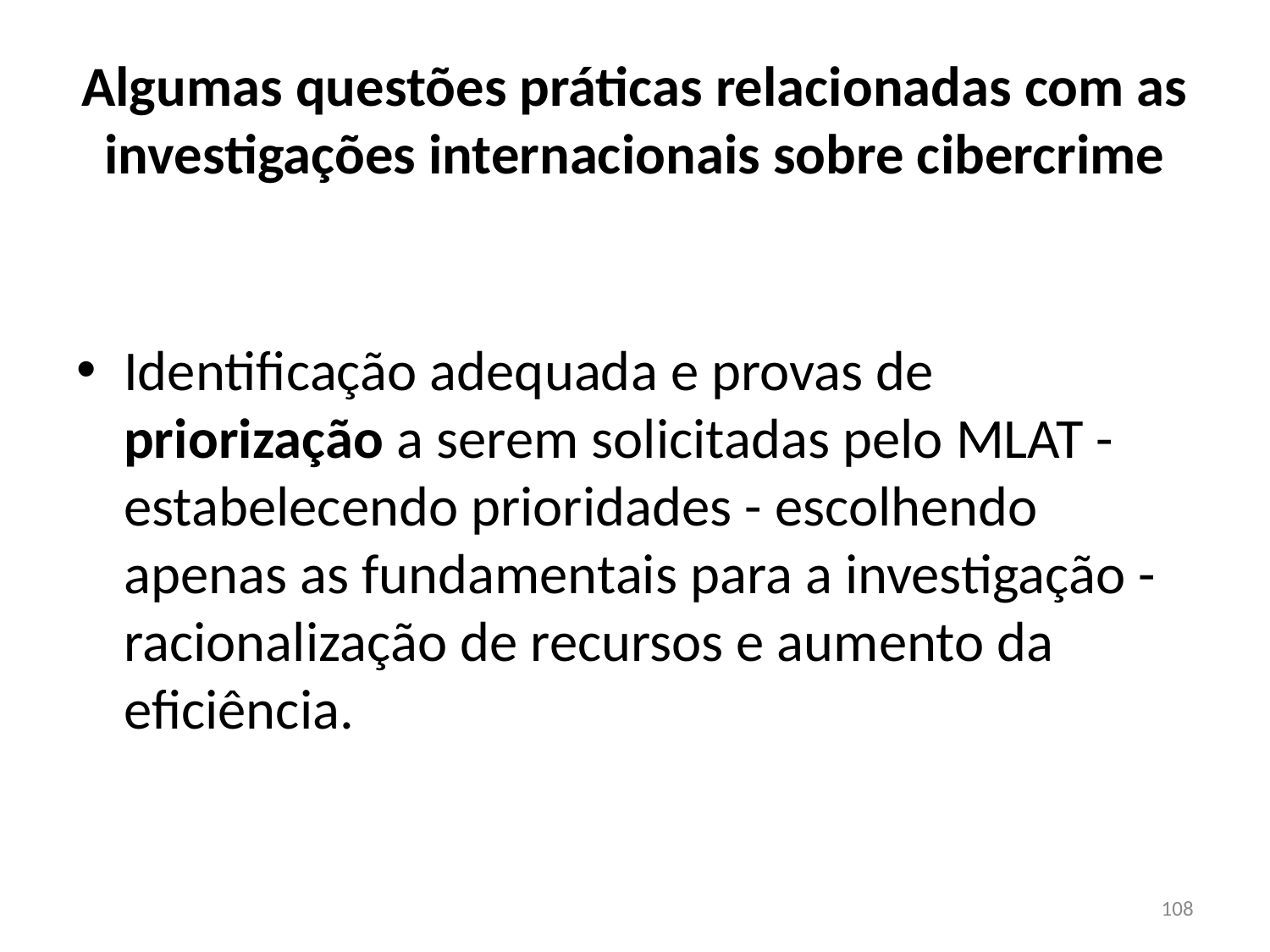

# Algumas questões práticas relacionadas com as investigações internacionais sobre cibercrime
Identificação adequada e provas de priorização a serem solicitadas pelo MLAT - estabelecendo prioridades - escolhendo apenas as fundamentais para a investigação - racionalização de recursos e aumento da eficiência.
108